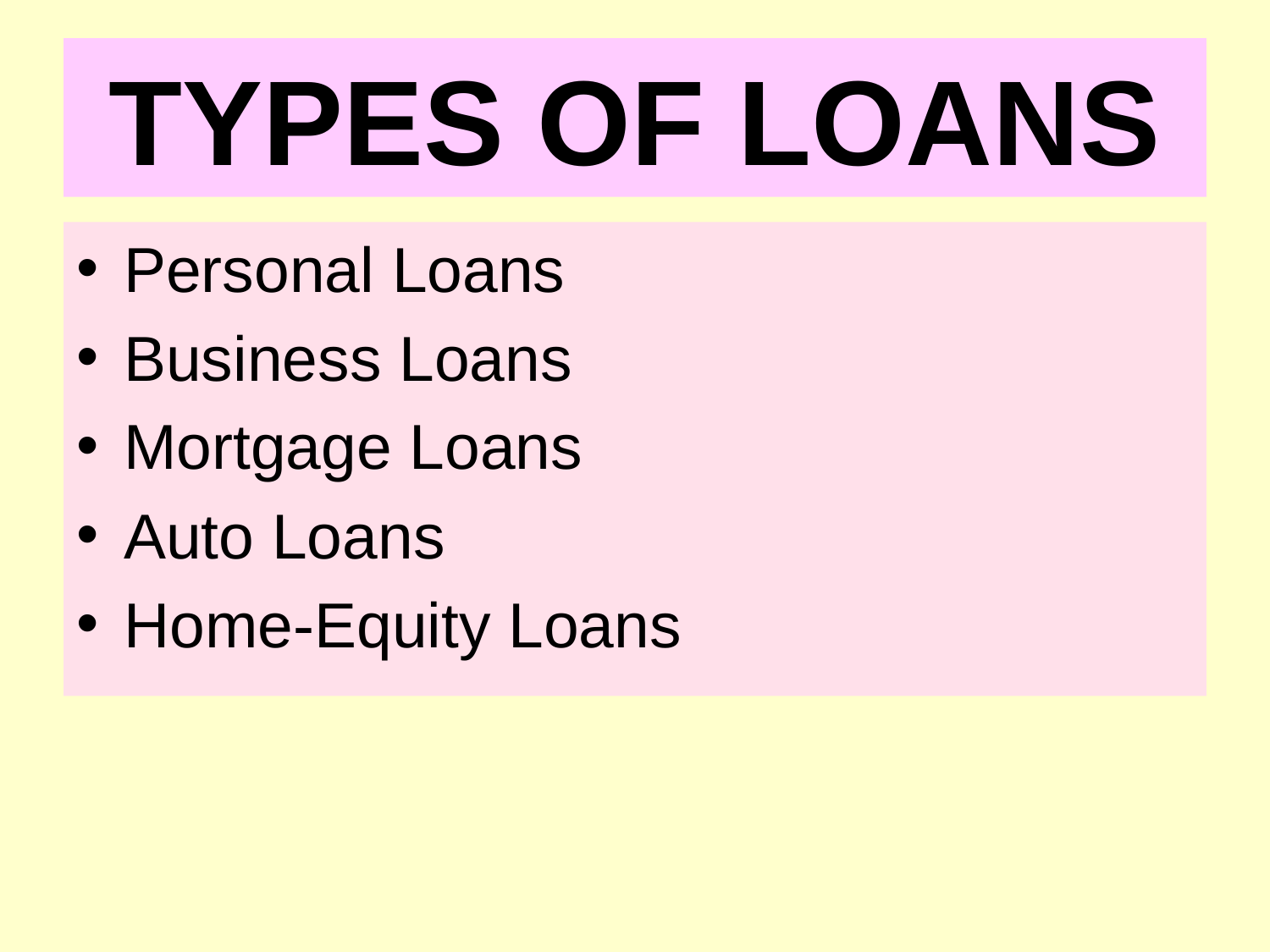

# TYPES OF LOANS
Personal Loans
Business Loans
Mortgage Loans
Auto Loans
Home-Equity Loans